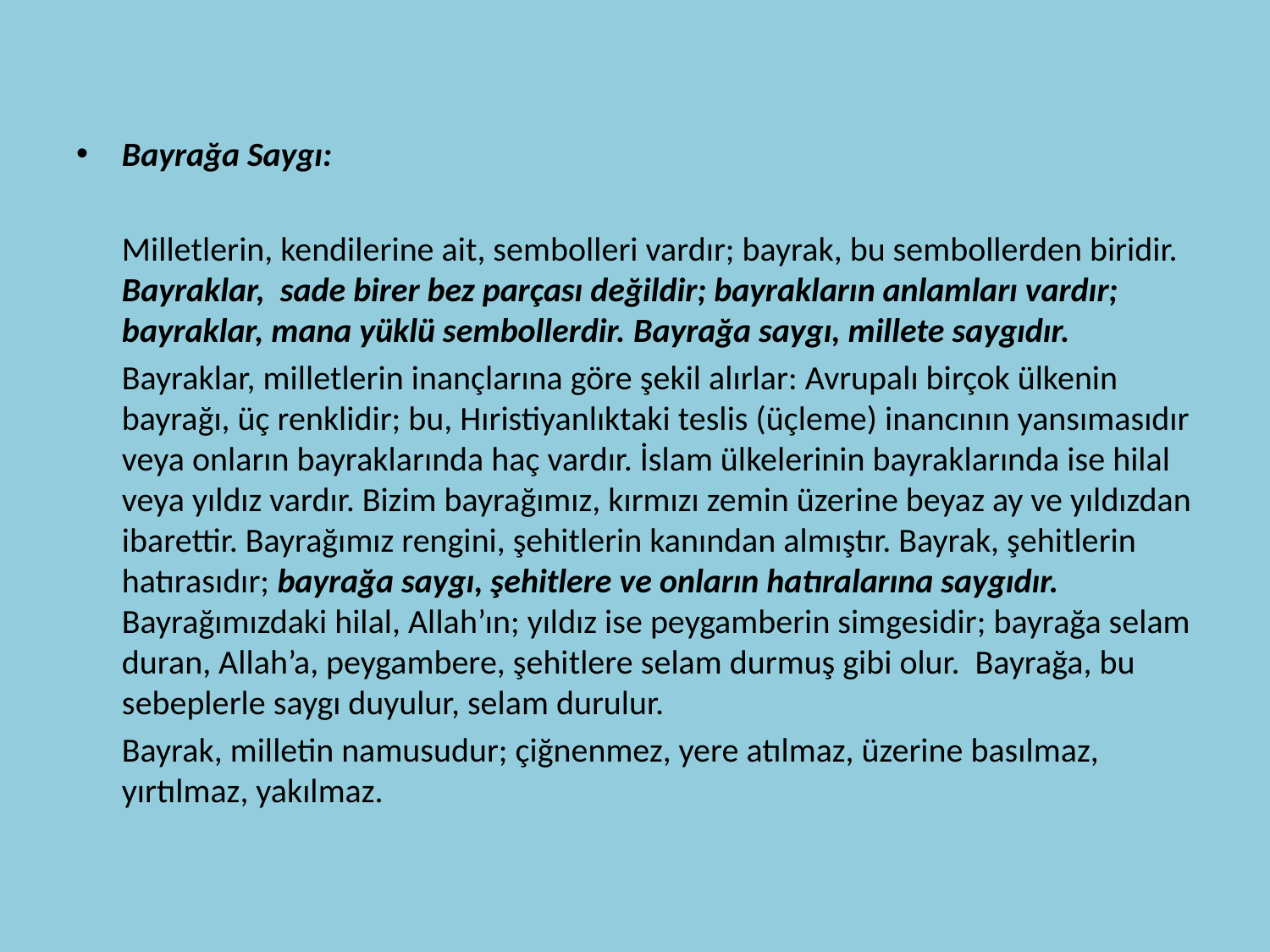

#
Bayrağa Saygı:

	Milletlerin, kendilerine ait, sembolleri vardır; bayrak, bu sembollerden biridir. Bayraklar,  sade birer bez parçası değildir; bayrakların anlamları vardır; bayraklar, mana yüklü sembollerdir. Bayrağa saygı, millete saygıdır.
	Bayraklar, milletlerin inançlarına göre şekil alırlar: Avrupalı birçok ülkenin bayrağı, üç renklidir; bu, Hıristiyanlıktaki teslis (üçleme) inancının yansımasıdır veya onların bayraklarında haç vardır. İslam ülkelerinin bayraklarında ise hilal veya yıldız vardır. Bizim bayrağımız, kırmızı zemin üzerine beyaz ay ve yıldızdan ibarettir. Bayrağımız rengini, şehitlerin kanından almıştır. Bayrak, şehitlerin hatırasıdır; bayrağa saygı, şehitlere ve onların hatıralarına saygıdır. Bayrağımızdaki hilal, Allah’ın; yıldız ise peygamberin simgesidir; bayrağa selam duran, Allah’a, peygambere, şehitlere selam durmuş gibi olur.  Bayrağa, bu sebeplerle saygı duyulur, selam durulur.
	Bayrak, milletin namusudur; çiğnenmez, yere atılmaz, üzerine basılmaz, yırtılmaz, yakılmaz.